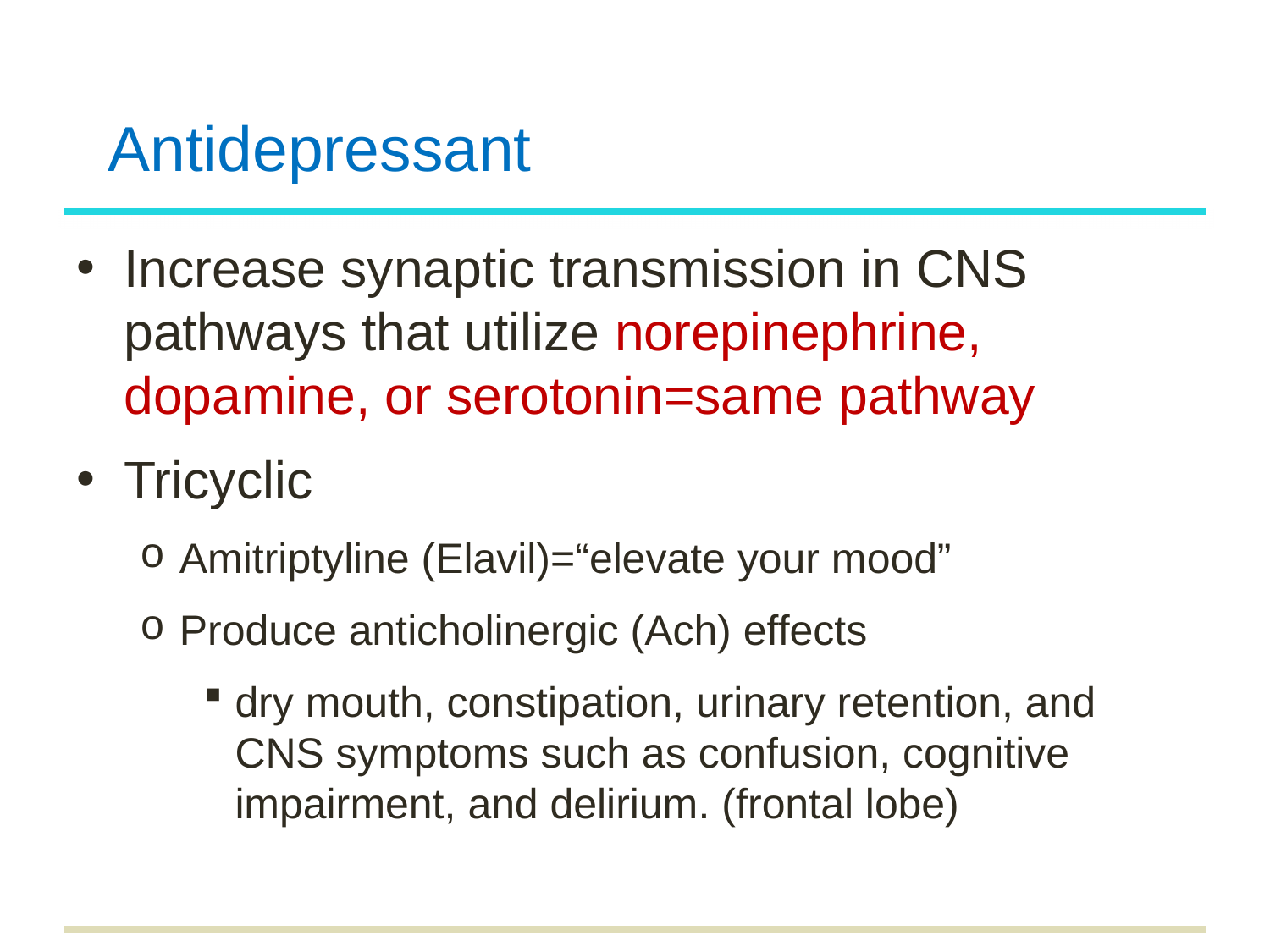

# Antidepressant
Increase synaptic transmission in CNS pathways that utilize norepinephrine, dopamine, or serotonin=same pathway
Tricyclic
Amitriptyline (Elavil)=“elevate your mood”
Produce anticholinergic (Ach) effects
dry mouth, constipation, urinary retention, and CNS symptoms such as confusion, cognitive impairment, and delirium. (frontal lobe)
21